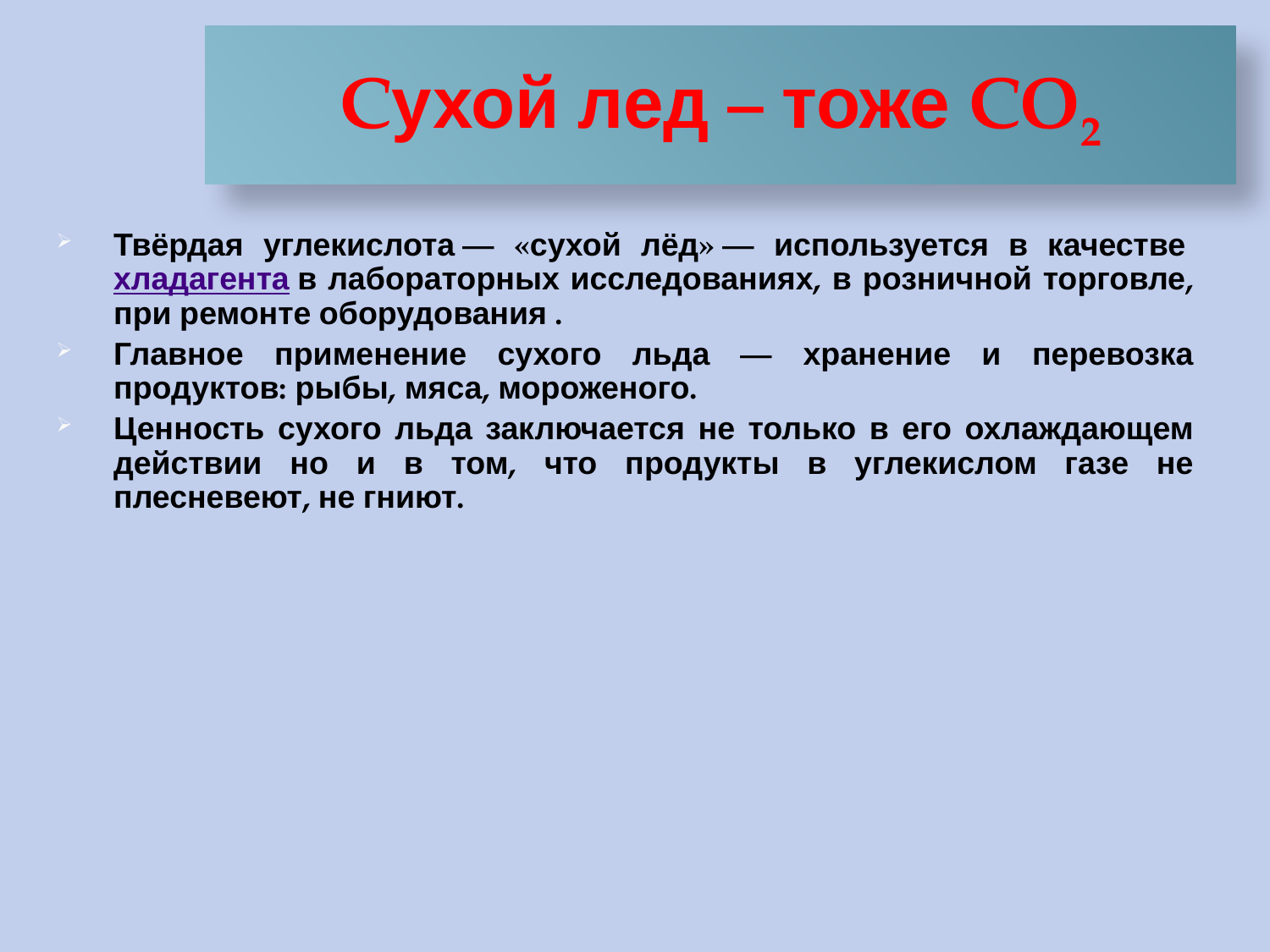

# Cухой лед – тоже CO2
Твёрдая углекислота — «сухой лёд» — используется в качестве хладагента в лабораторных исследованиях, в розничной торговле, при ремонте оборудования .
Главное применение сухого льда — хранение и перевозка продуктов: рыбы, мяса, мороженого.
Ценность сухого льда заключается не только в его охлаждающем действии но и в том, что продукты в углекислом газе не плесневеют, не гниют.